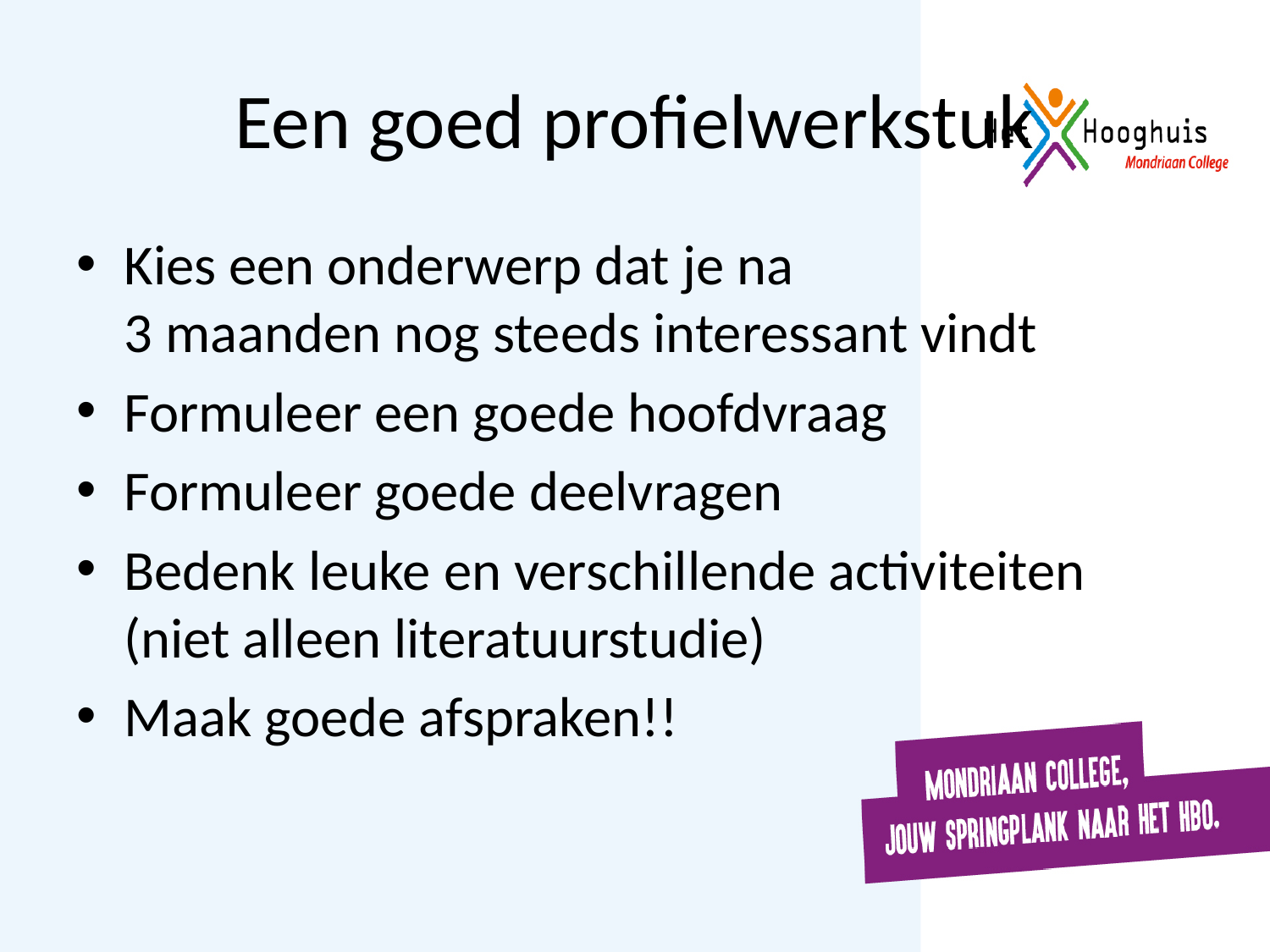

# Een goed profielwerkstuk
Kies een onderwerp dat je na
3 maanden nog steeds interessant vindt
Formuleer een goede hoofdvraag
Formuleer goede deelvragen
Bedenk leuke en verschillende activiteiten (niet alleen literatuurstudie)
Maak goede afspraken!!